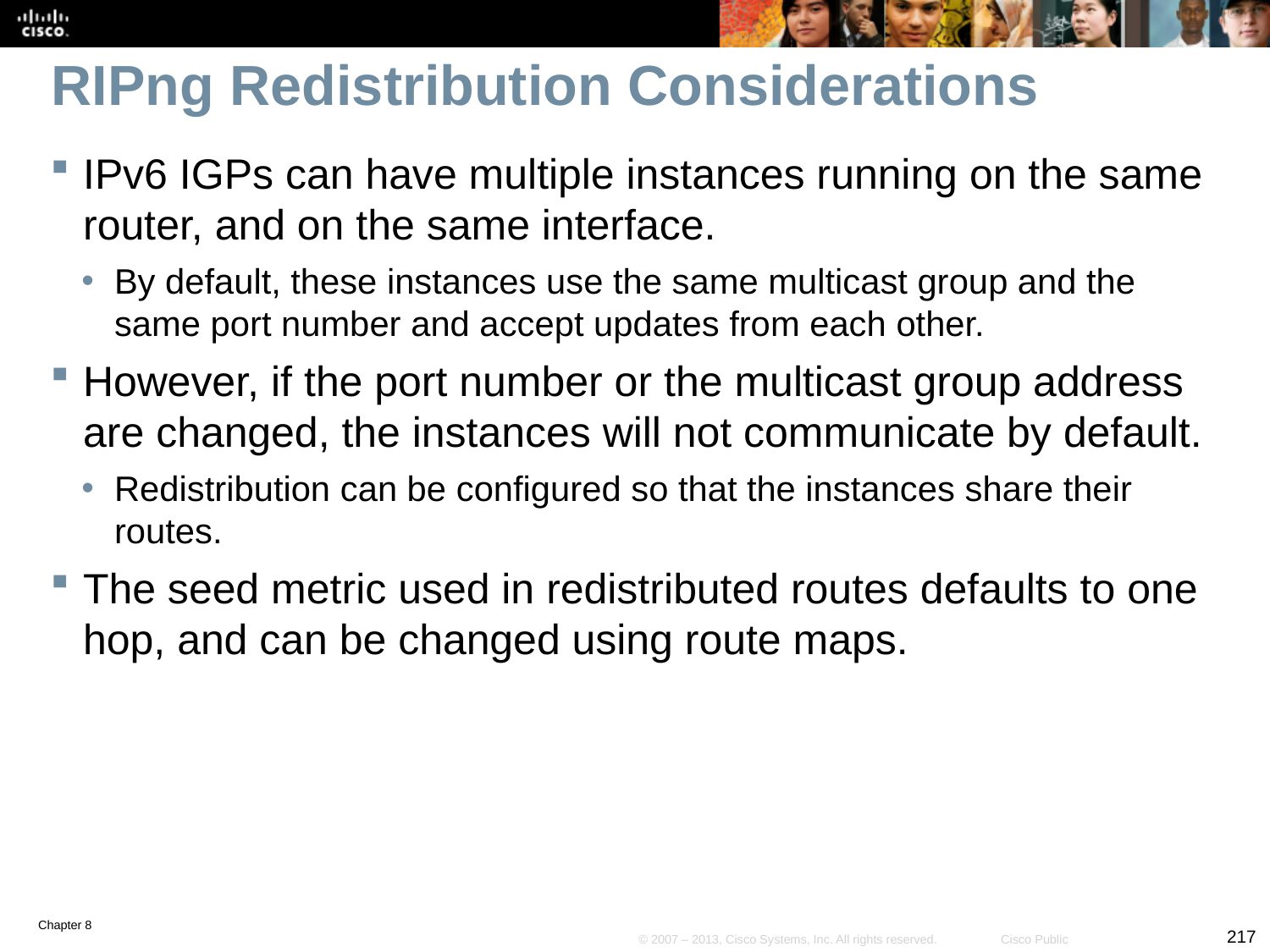

# RIPng Redistribution Considerations
IPv6 IGPs can have multiple instances running on the same router, and on the same interface.
By default, these instances use the same multicast group and the same port number and accept updates from each other.
However, if the port number or the multicast group address are changed, the instances will not communicate by default.
Redistribution can be configured so that the instances share their routes.
The seed metric used in redistributed routes defaults to one hop, and can be changed using route maps.